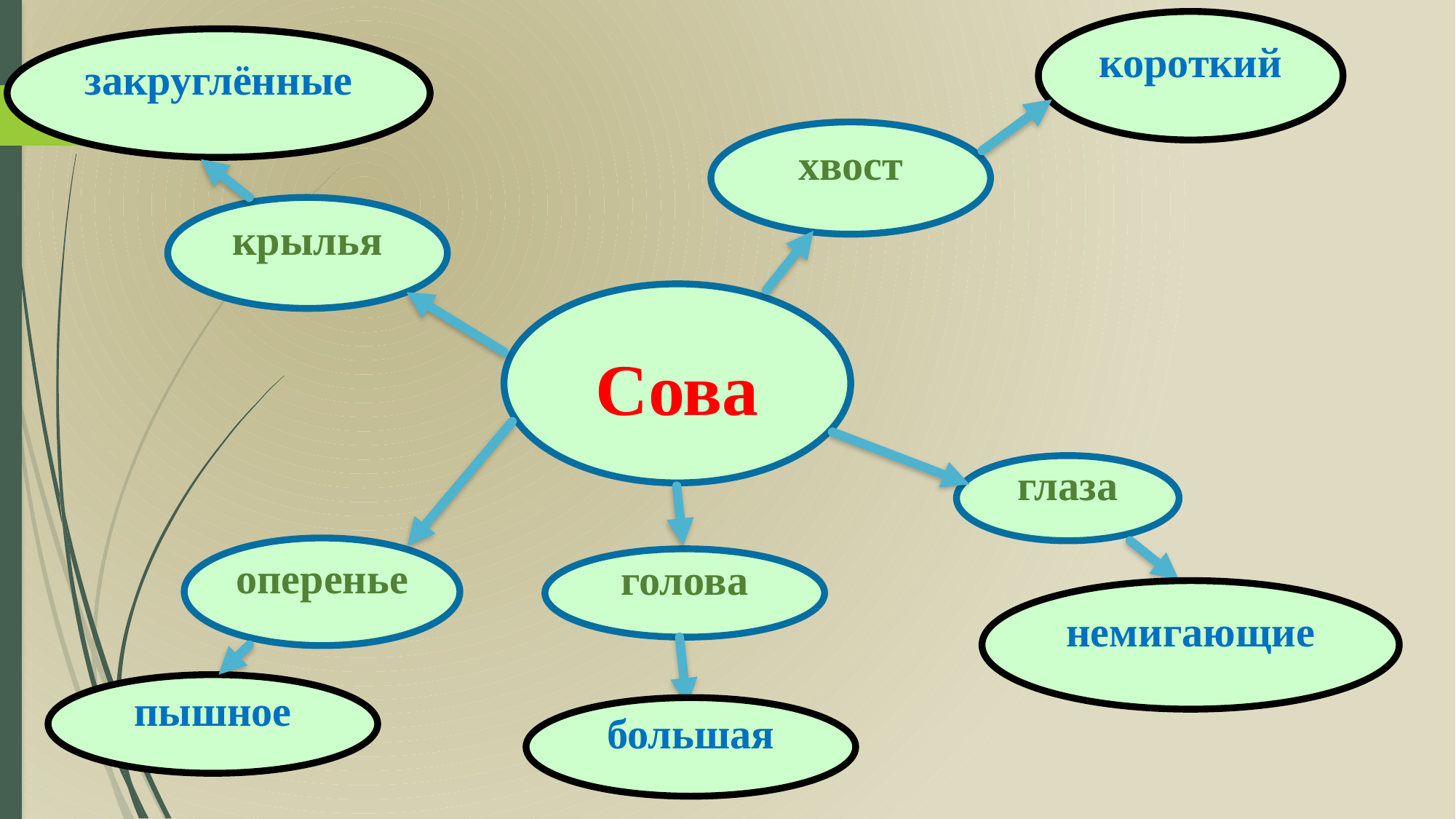

короткий

закруглённые

хвост

крылья

Сова
глаза

оперенье

голова

немигающие

пышное

большая